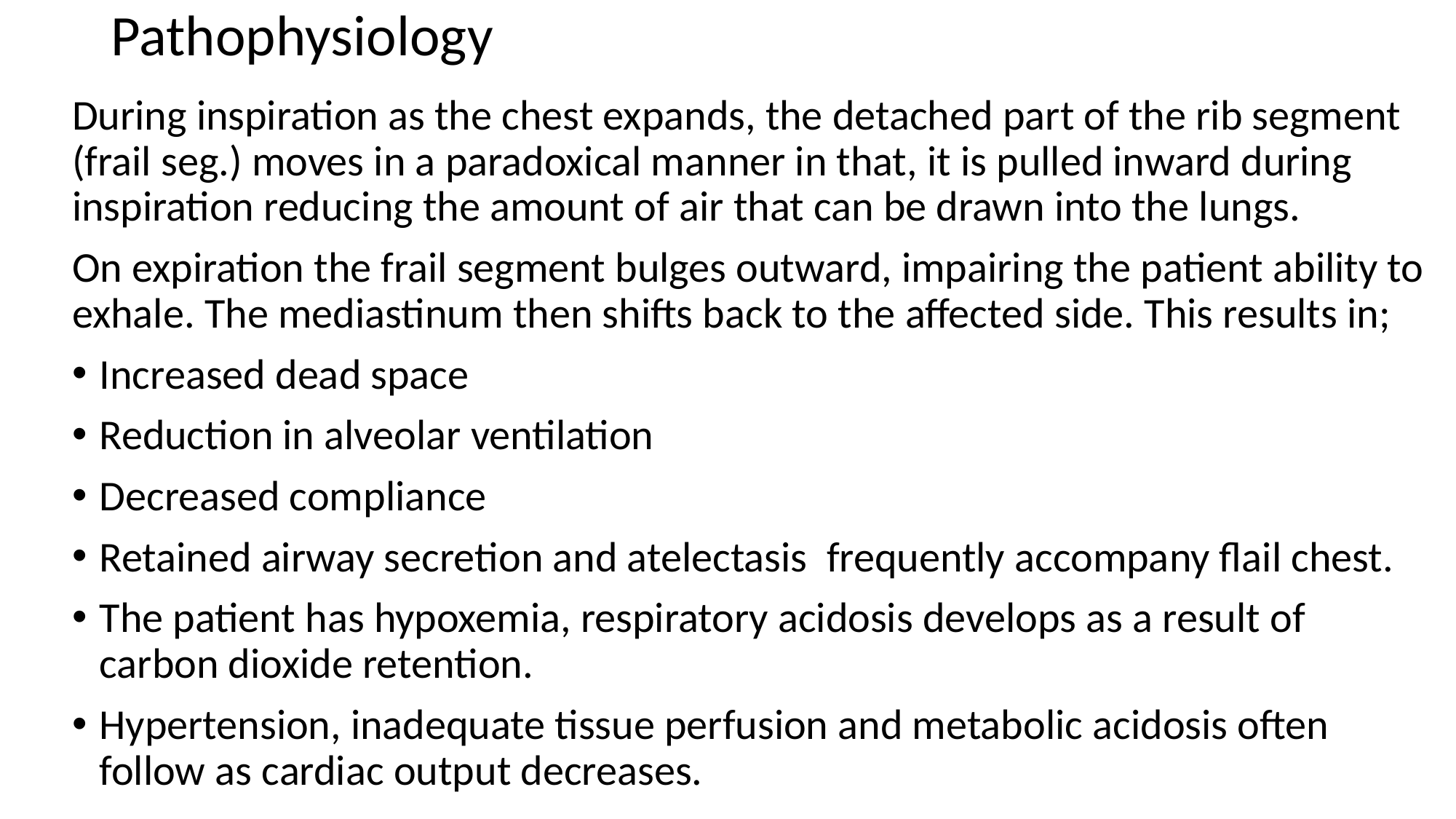

# Pathophysiology
During inspiration as the chest expands, the detached part of the rib segment (frail seg.) moves in a paradoxical manner in that, it is pulled inward during inspiration reducing the amount of air that can be drawn into the lungs.
On expiration the frail segment bulges outward, impairing the patient ability to exhale. The mediastinum then shifts back to the affected side. This results in;
Increased dead space
Reduction in alveolar ventilation
Decreased compliance
Retained airway secretion and atelectasis  frequently accompany flail chest.
The patient has hypoxemia, respiratory acidosis develops as a result of carbon dioxide retention.
Hypertension, inadequate tissue perfusion and metabolic acidosis often follow as cardiac output decreases.